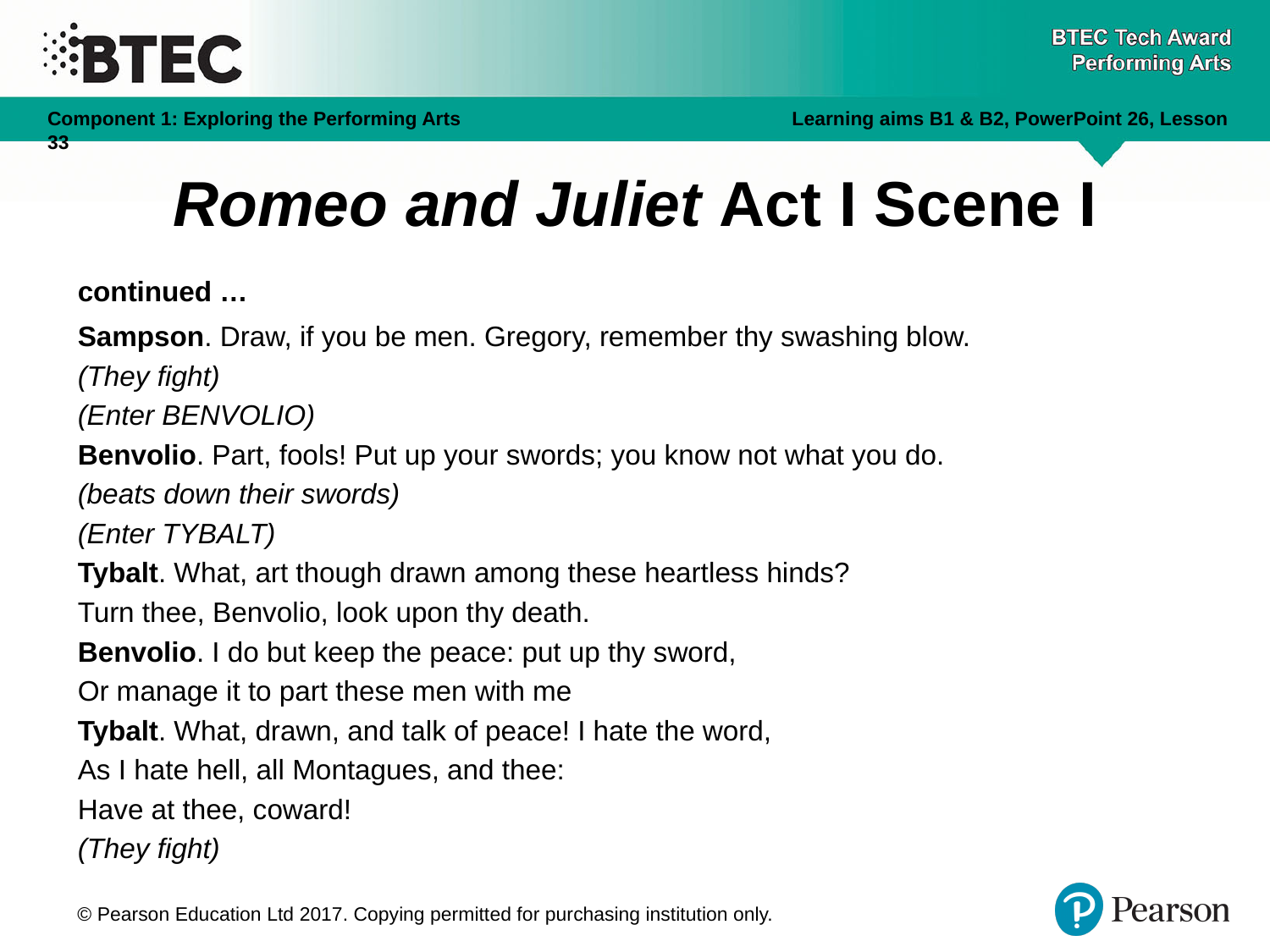

Romeo and Juliet Act I Scene I

continued …

Sampson. Draw, if you be men. Gregory, remember thy swashing blow.
(They fight)
(Enter BENVOLIO)
Benvolio. Part, fools! Put up your swords; you know not what you do.
(beats down their swords)
(Enter TYBALT)
Tybalt. What, art though drawn among these heartless hinds?
Turn thee, Benvolio, look upon thy death.
Benvolio. I do but keep the peace: put up thy sword,
Or manage it to part these men with me
Tybalt. What, drawn, and talk of peace! I hate the word,
As I hate hell, all Montagues, and thee:
Have at thee, coward!
(They fight)

© Pearson Education Ltd 2017. Copying permitted for purchasing institution only.